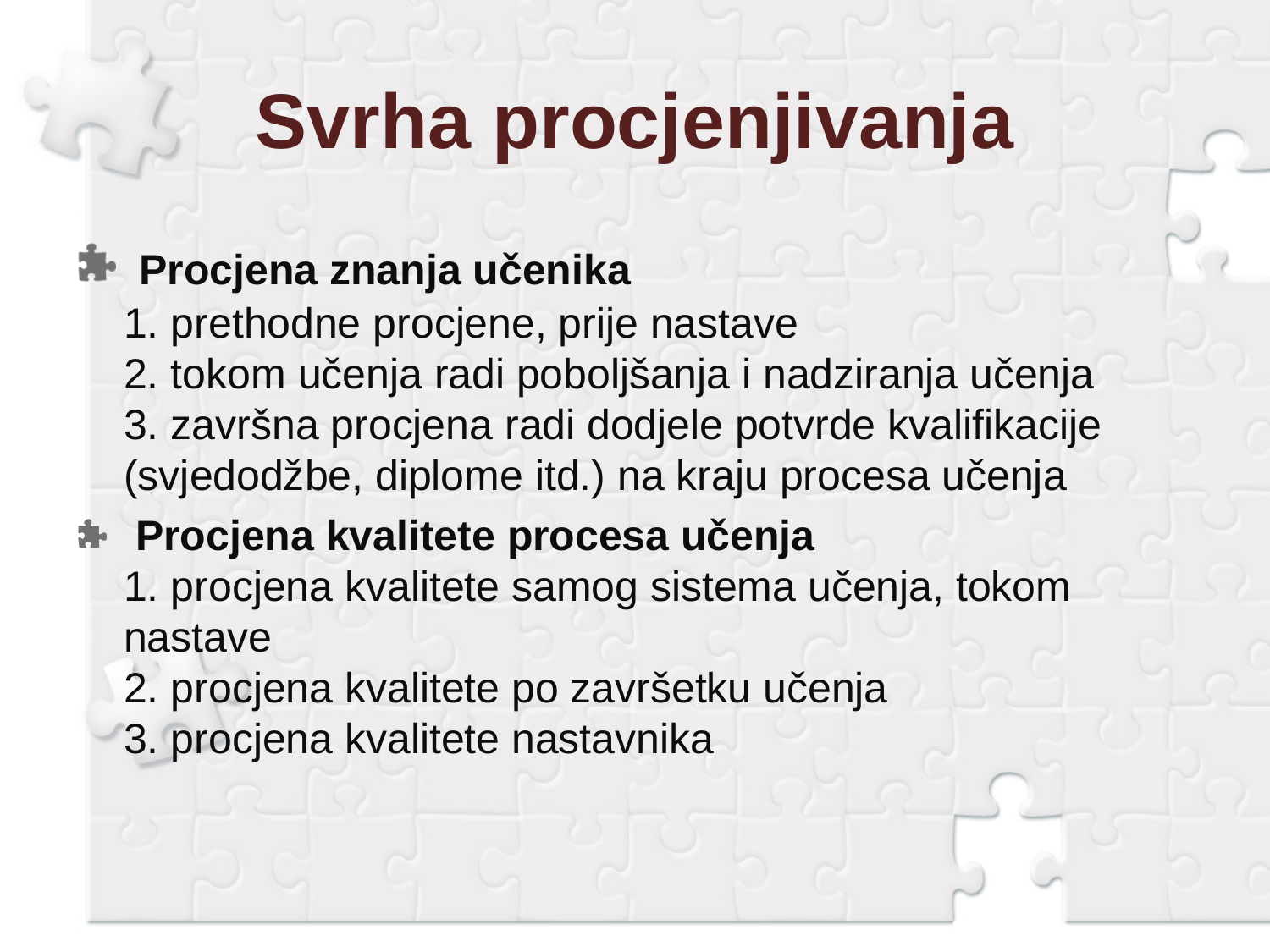

# Svrha procjenjivanja
 Procjena znanja učenika
1. prethodne procjene, prije nastave
2. tokom učenja radi poboljšanja i nadziranja učenja
3. završna procjena radi dodjele potvrde kvalifikacije (svjedodžbe, diplome itd.) na kraju procesa učenja
 Procjena kvalitete procesa učenja
1. procjena kvalitete samog sistema učenja, tokom nastave
2. procjena kvalitete po završetku učenja
3. procjena kvalitete nastavnika